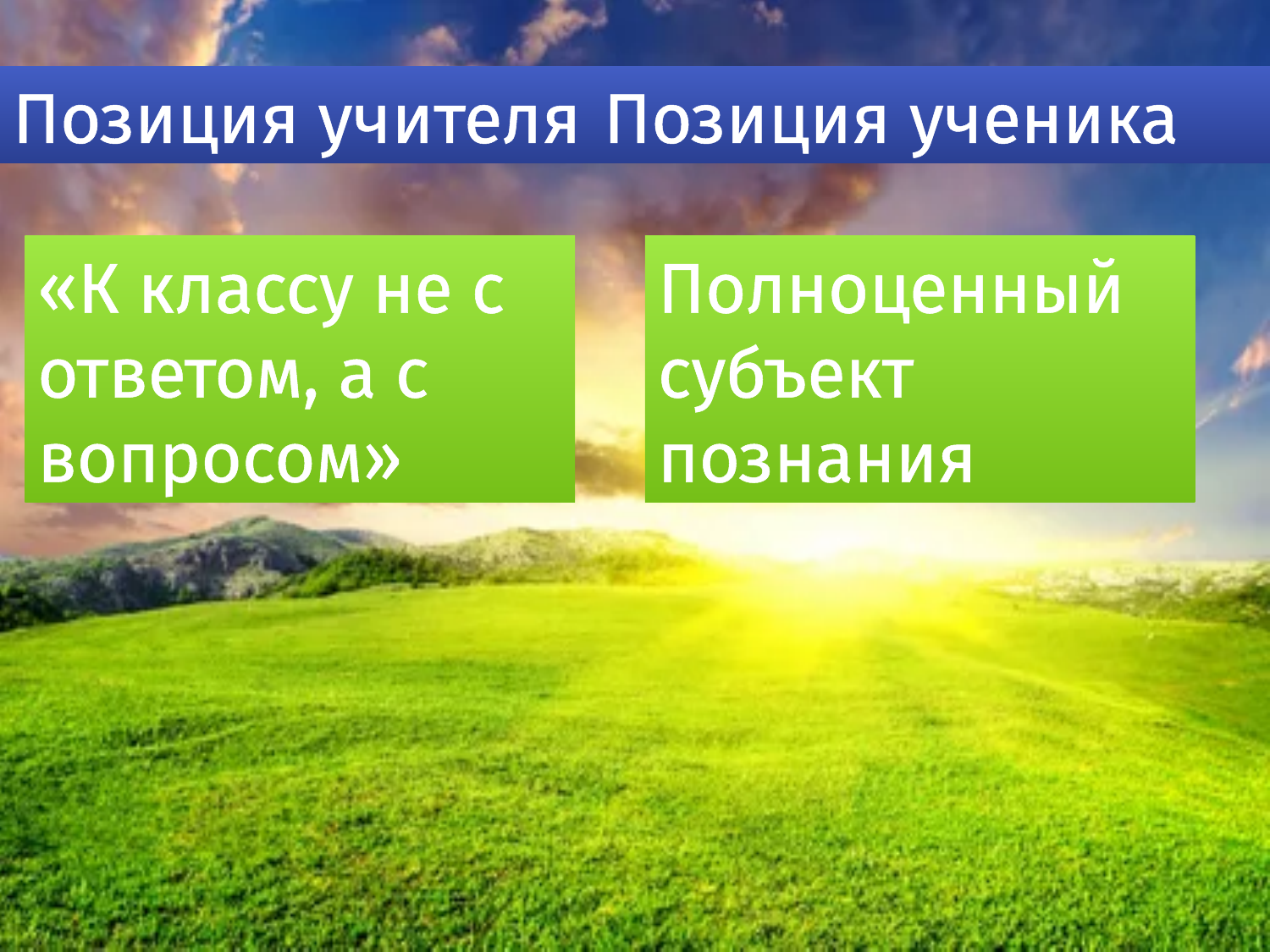

Позиция учителя
Позиция ученика
«К классу не с ответом, а с вопросом»
Полноценный субъект познания